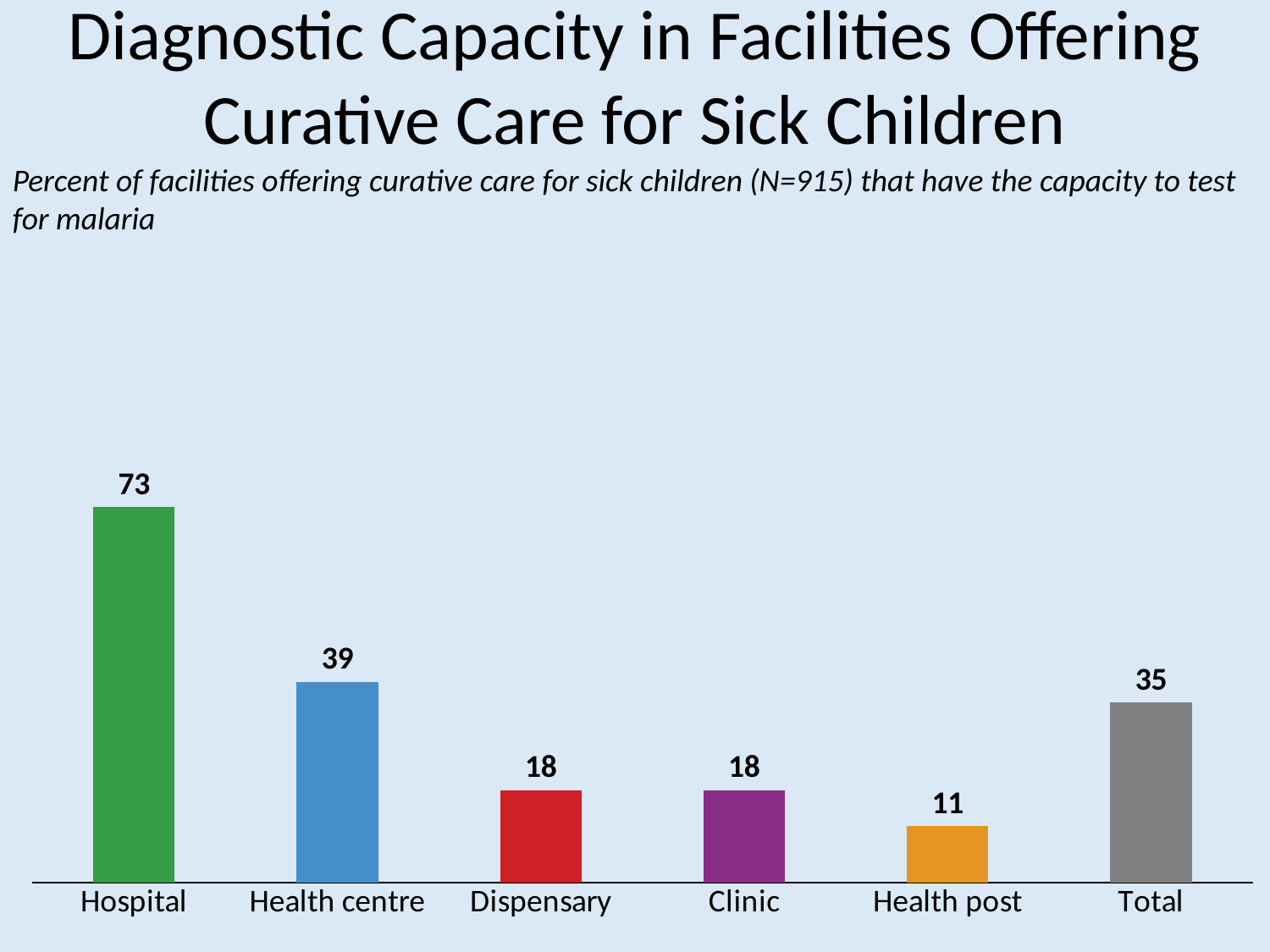

# Diagnostic Capacity in Facilities Offering Curative Care for Sick Children
Percent of facilities offering curative care for sick children (N=915) that have the capacity to test for malaria

### Chart

| Category | Diagnostic capacity |
|---|---|
| Hospital | 73.0 |
| Health centre | 39.0 |
| Dispensary | 18.0 |
| Clinic | 18.0 |
| Health post | 11.0 |
| Total | 35.0 |